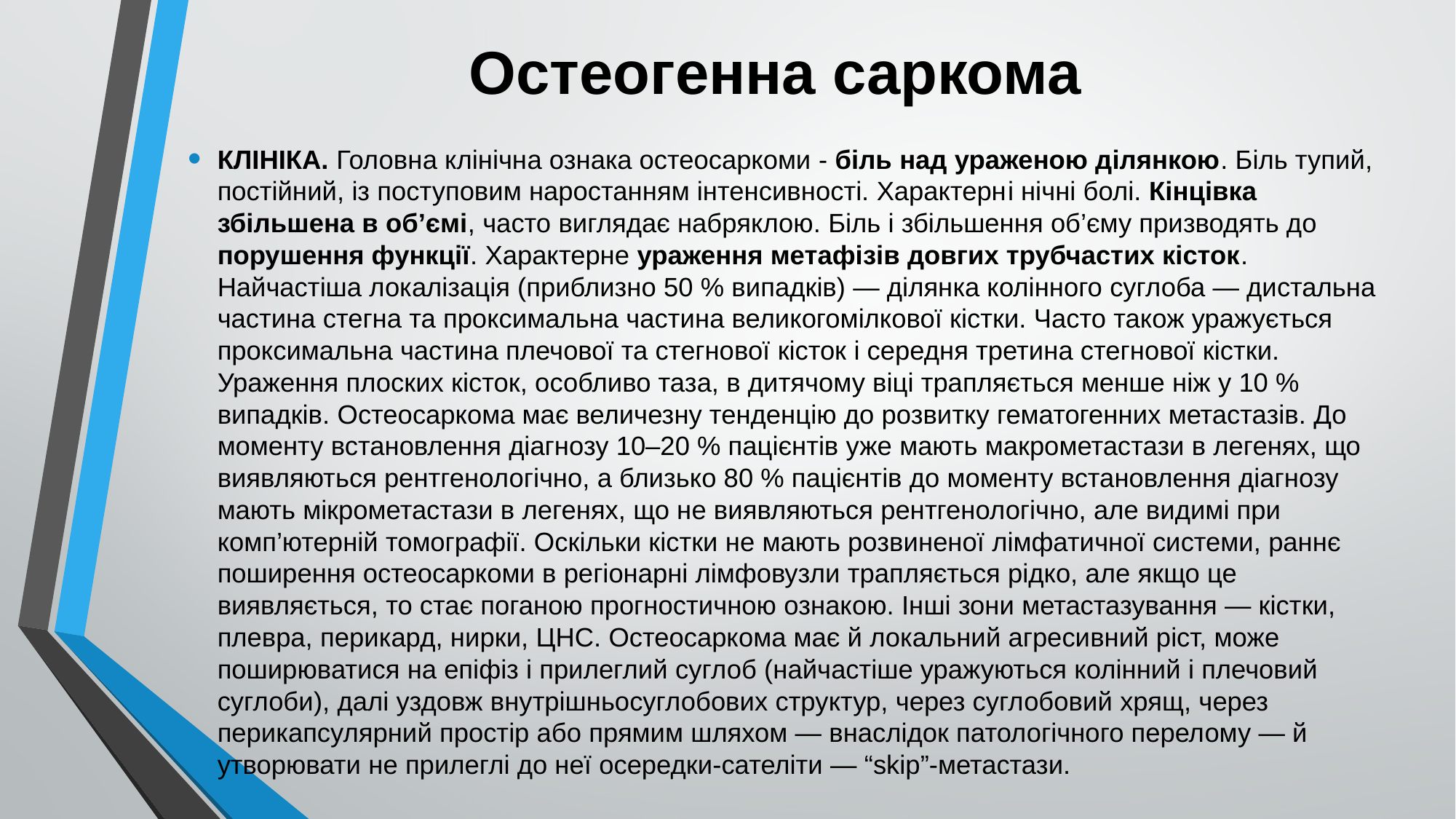

# Остеогенна саркома
КЛІНІКА. Головна клінічна ознака остеосаркоми - біль над ураженою ділянкою. Біль тупий, постійний, із поступовим наростанням інтенсивності. Характерні нічні болі. Кінцівка збільшена в об’ємі, часто виглядає набряклою. Біль і збільшення об’єму призводять до порушення функції. Характерне ураження метафізів довгих трубчастих кісток. Найчастіша локалізація (приблизно 50 % випадків) — ділянка колінного суглоба — дистальна частина стегна та проксимальна частина великогомілкової кістки. Часто також уражується проксимальна частина плечової та стегнової кісток і середня третина стегнової кістки. Ураження плоских кісток, особливо таза, в дитячому віці трапляється менше ніж у 10 % випадків. Остеосаркома має величезну тенденцію до розвитку гематогенних метастазів. До моменту встановлення діагнозу 10–20 % пацієнтів уже мають макрометастази в легенях, що виявляються рентгенологічно, а близько 80 % пацієнтів до моменту встановлення діагнозу мають мікрометастази в легенях, що не виявляються рентгенологічно, але видимі при комп’ютерній томографії. Оскільки кістки не мають розвиненої лімфатичної системи, раннє поширення остеосаркоми в регіонарні лімфовузли трапляється рідко, але якщо це виявляється, то стає поганою прогностичною ознакою. Інші зони метастазування — кістки, плевра, перикард, нирки, ЦНС. Остеосаркома має й локальний агресивний ріст, може поширюватися на епіфіз і прилеглий суглоб (найчастіше уражуються колінний і плечовий суглоби), далі уздовж внутрішньосуглобових структур, через суглобовий хрящ, через перикапсулярний простір або прямим шляхом — внаслідок патологічного перелому — й утворювати не прилеглі до неї осередки-сателіти — “skip”-метастази.